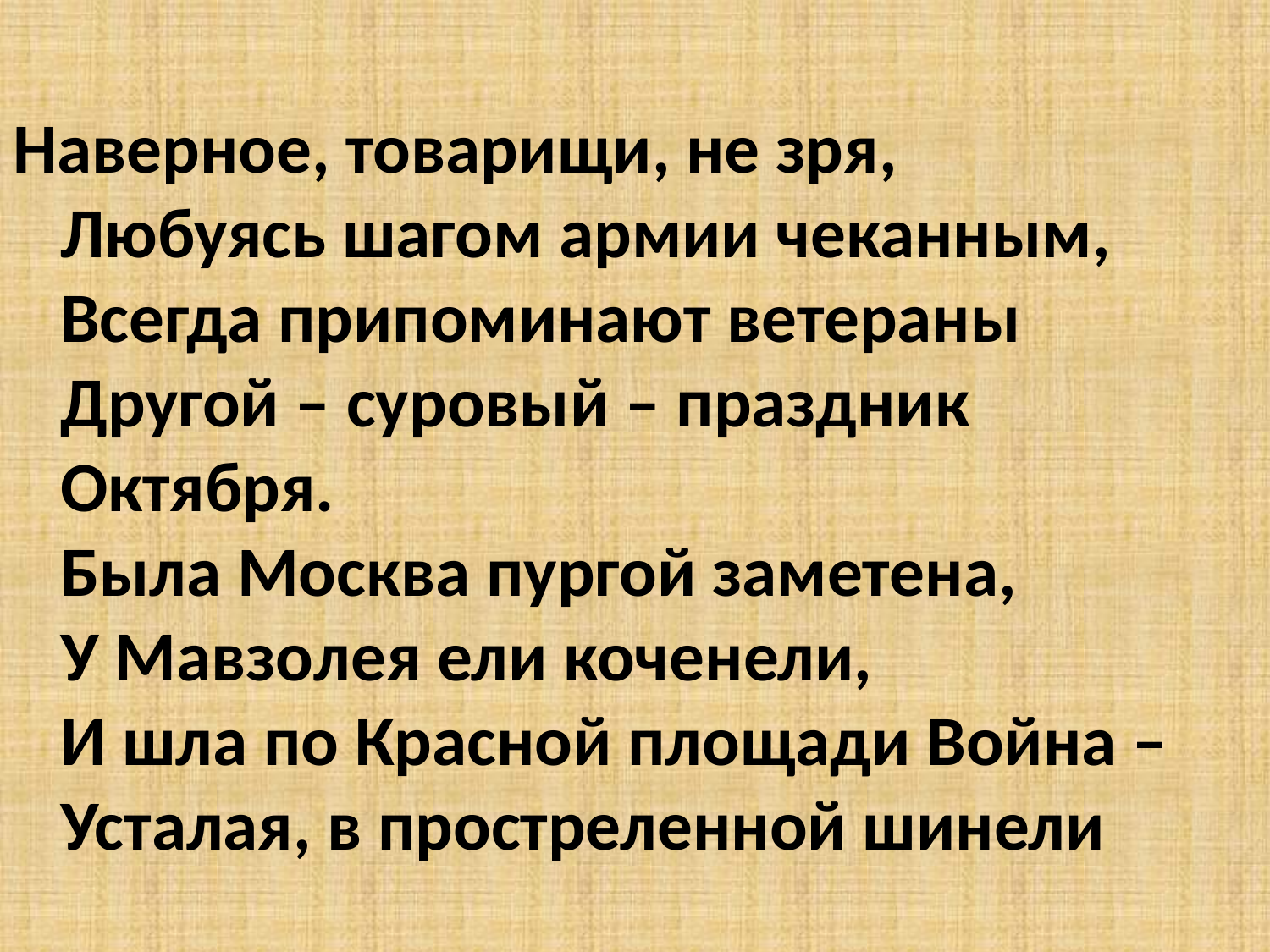

#
Наверное, товарищи, не зря,
Любуясь шагом армии чеканным,
Всегда припоминают ветераны
Другой – суровый – праздник Октября.
Была Москва пургой заметена,
У Мавзолея ели коченели,
И шла по Красной площади Война –
Усталая, в простреленной шинели